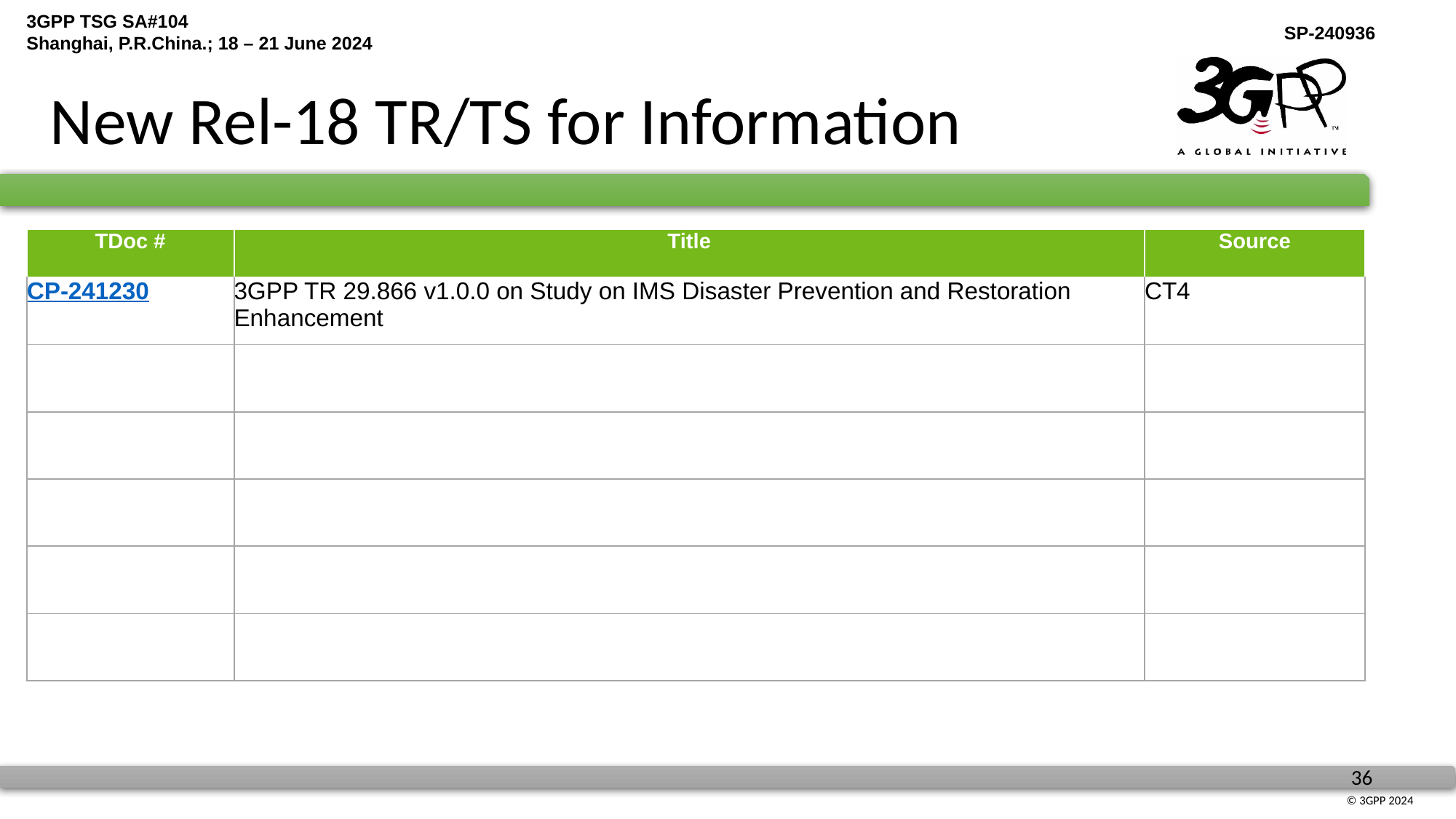

# New Rel-18 TR/TS for Information
| TDoc # | Title | Source |
| --- | --- | --- |
| CP-241230 | 3GPP TR 29.866 v1.0.0 on Study on IMS Disaster Prevention and Restoration Enhancement | CT4 |
|  |  |  |
|  |  |  |
|  |  |  |
|  |  |  |
|  |  |  |